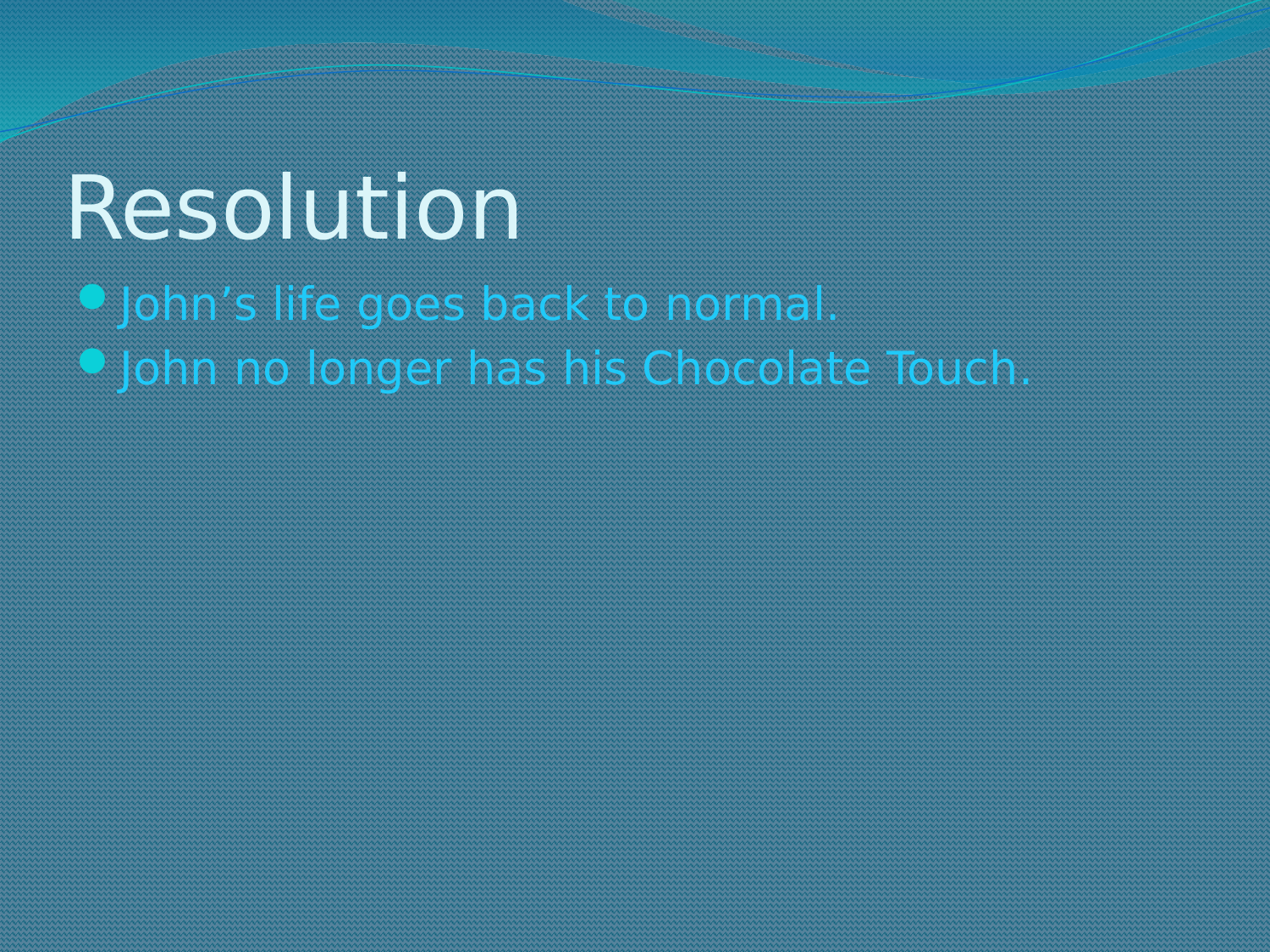

# Resolution
John’s life goes back to normal.
John no longer has his Chocolate Touch.